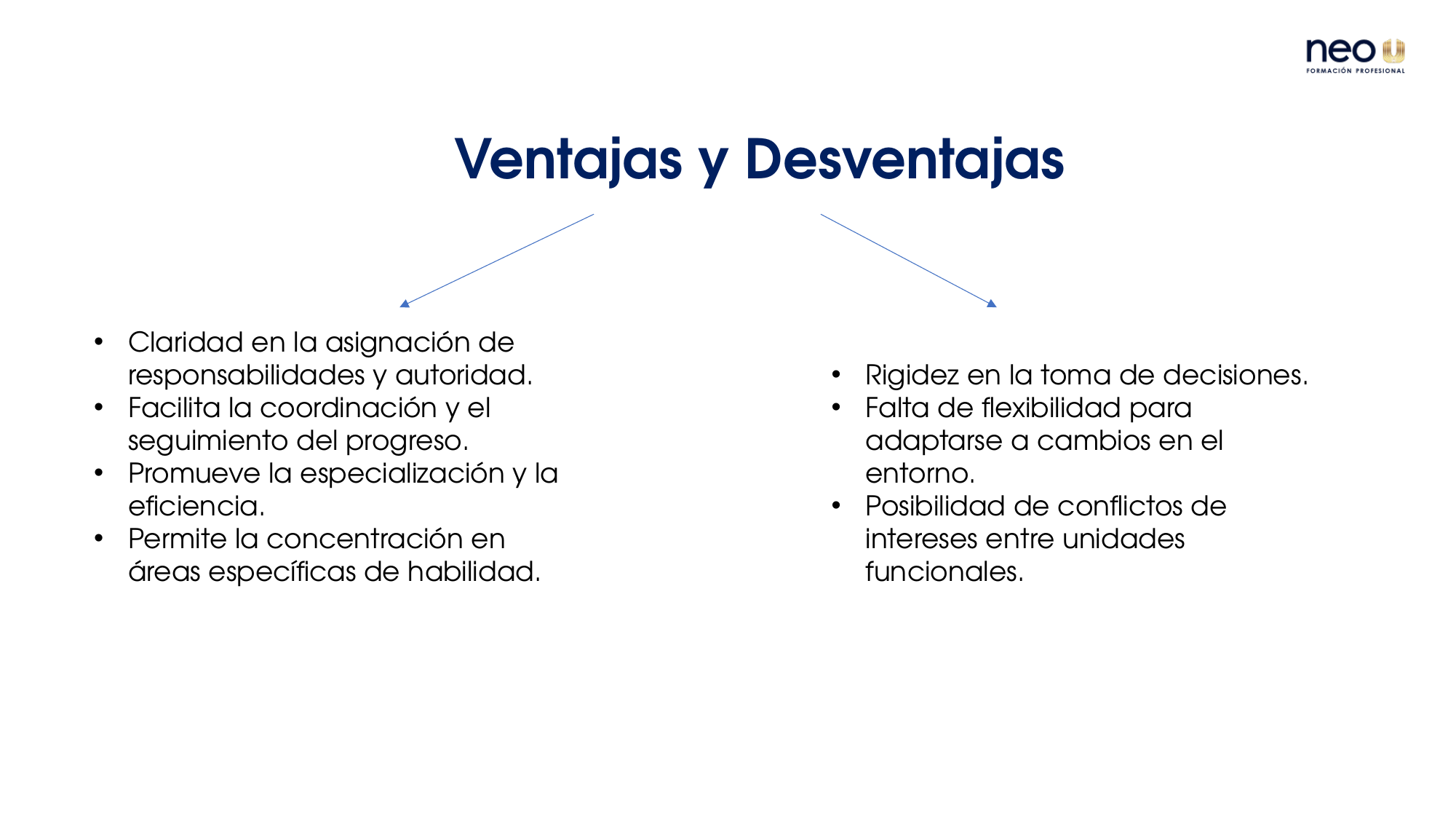

Ventajas y Desventajas

Claridad en la asignación de responsabilidades y autoridad.
Facilita la coordinación y el seguimiento del progreso.
Promueve la especialización y la eficiencia.
Permite la concentración en áreas específicas de habilidad.
Rigidez en la toma de decisiones.
Falta de flexibilidad para adaptarse a cambios en el entorno.
Posibilidad de conflictos de intereses entre unidades funcionales.